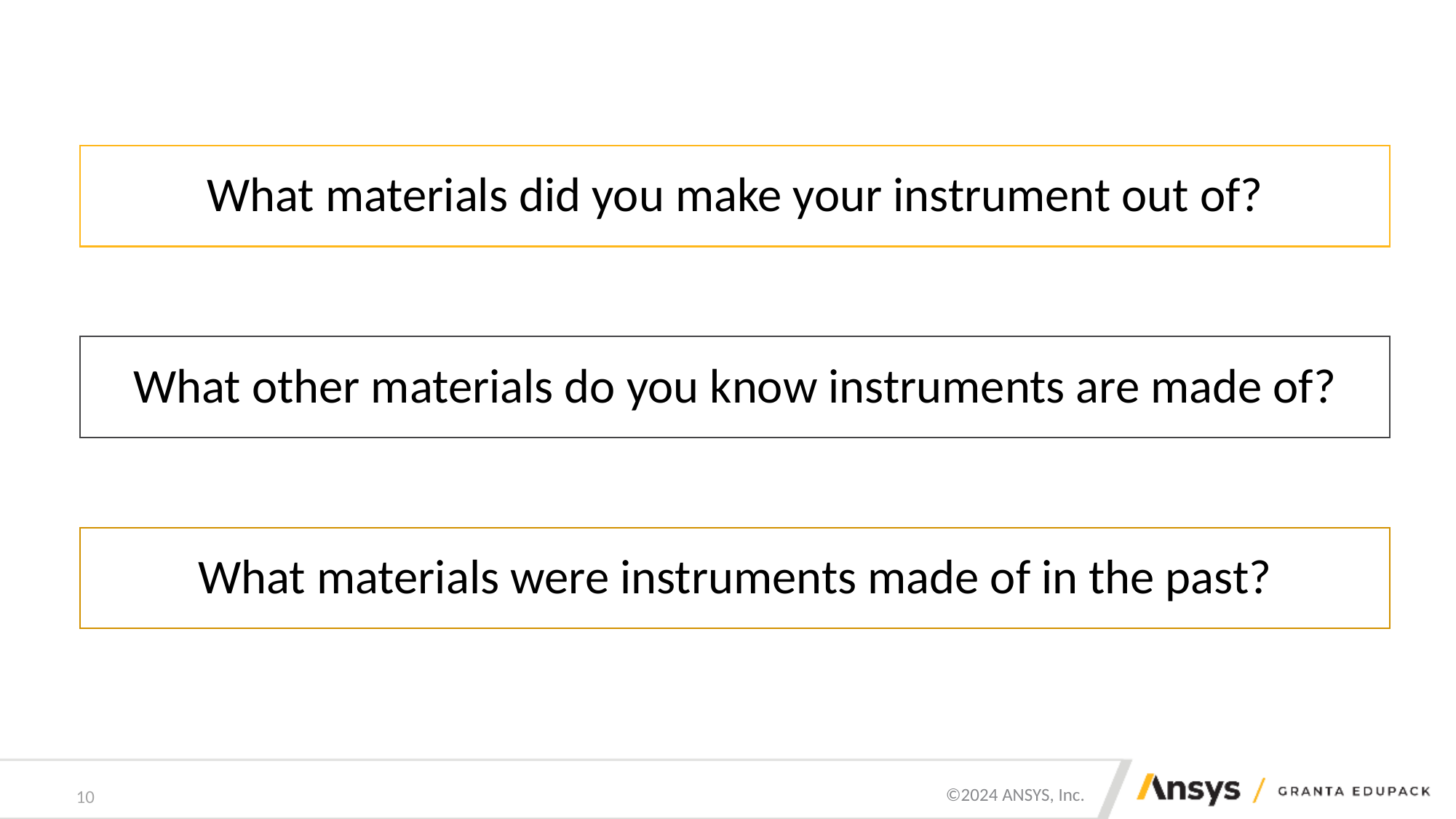

What materials did you make your instrument out of?
What other materials do you know instruments are made of?
What materials were instruments made of in the past?
10